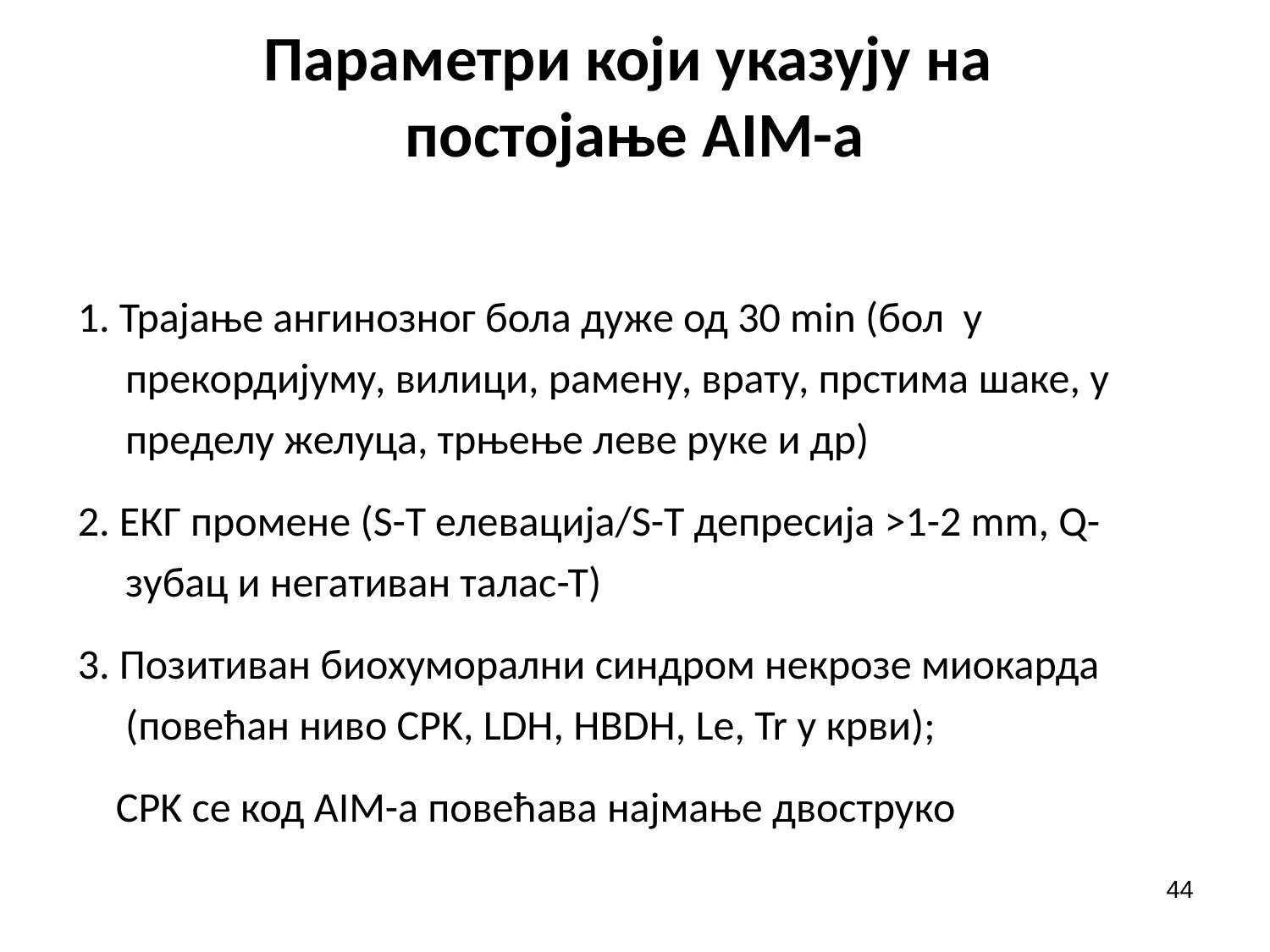

# Параметри који указују на постојање АIМ-а
1. Трајање ангинозног бола дуже од 30 min (бол  у прекордијуму, вилици, рамену, врату, прстима шаке, у пределу желуца, трњење леве руке и др)
2. ЕКГ промене (S-Т елевација/S-Т депресија >1-2 mm, Q-зубац и негативан талас-Т)
3. Позитиван биохуморални синдром некрозе миокарда (повећан ниво CPK, LDH, HBDH, Lе, Tr у крви);
    CPK се код АIМ-а повећава најмање двоструко
44